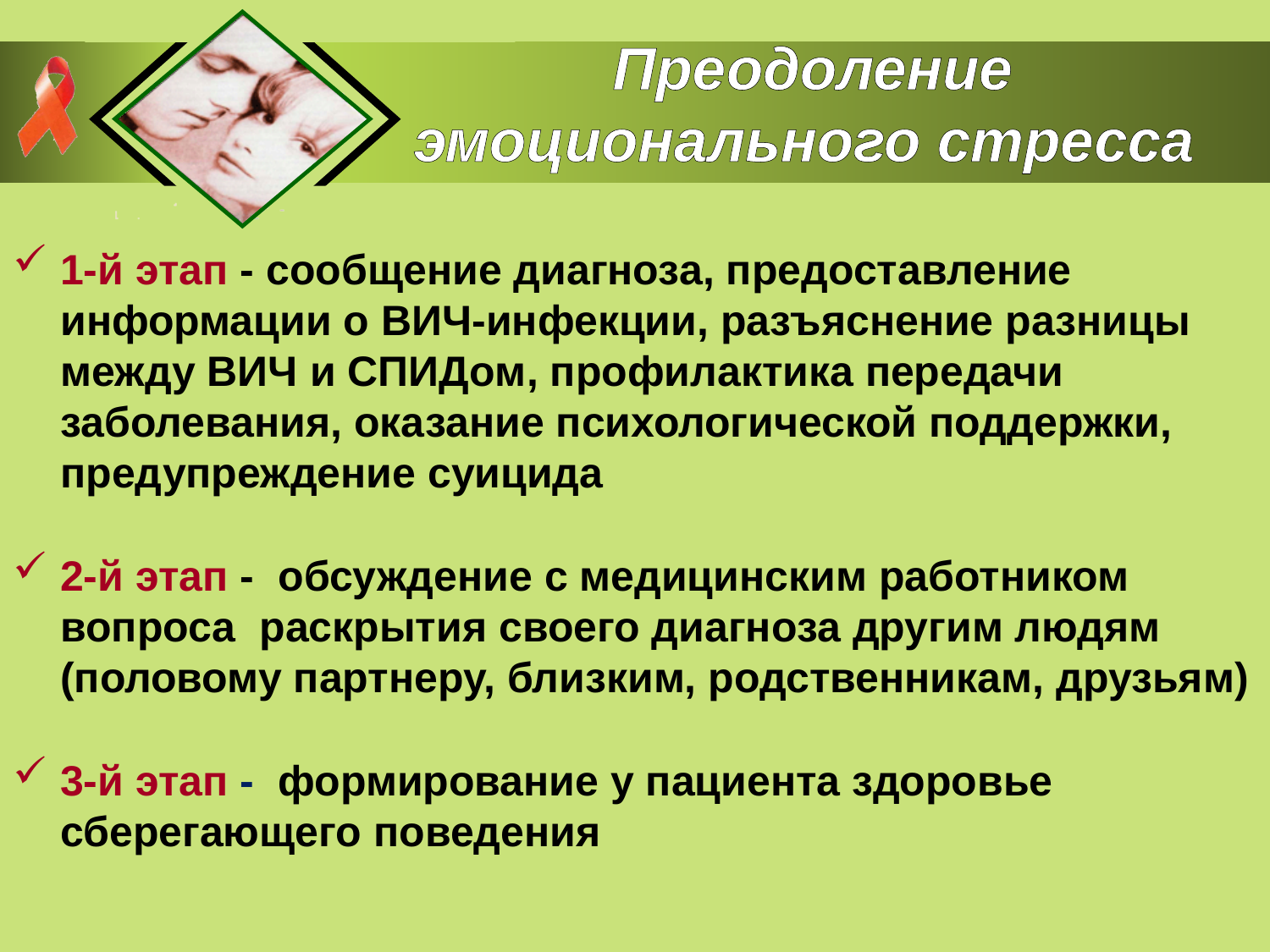

# Преодоление эмоционального стресса
1-й этап - сообщение диагноза, предоставление информации о ВИЧ-инфекции, разъяснение разницы между ВИЧ и СПИДом, профилактика передачи заболевания, оказание психологической поддержки, предупреждение суицида
2-й этап -  обсуждение с медицинским работником вопроса  раскрытия своего диагноза другим людям (половому партнеру, близким, родственникам, друзьям)
3-й этап -  формирование у пациента здоровье сберегающего поведения